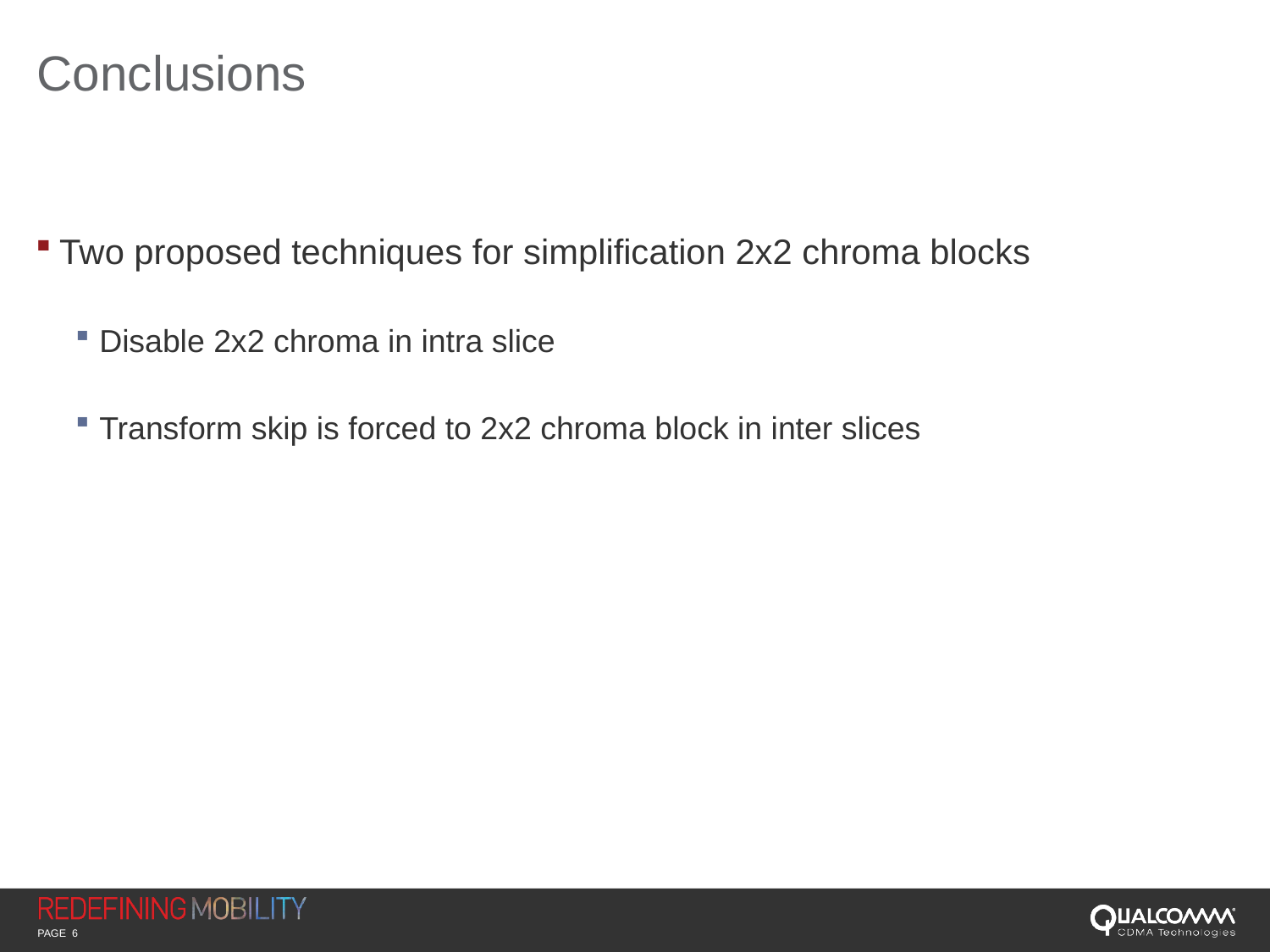

# Conclusions

Two proposed techniques for simplification 2x2 chroma blocks
Disable 2x2 chroma in intra slice
Transform skip is forced to 2x2 chroma block in inter slices